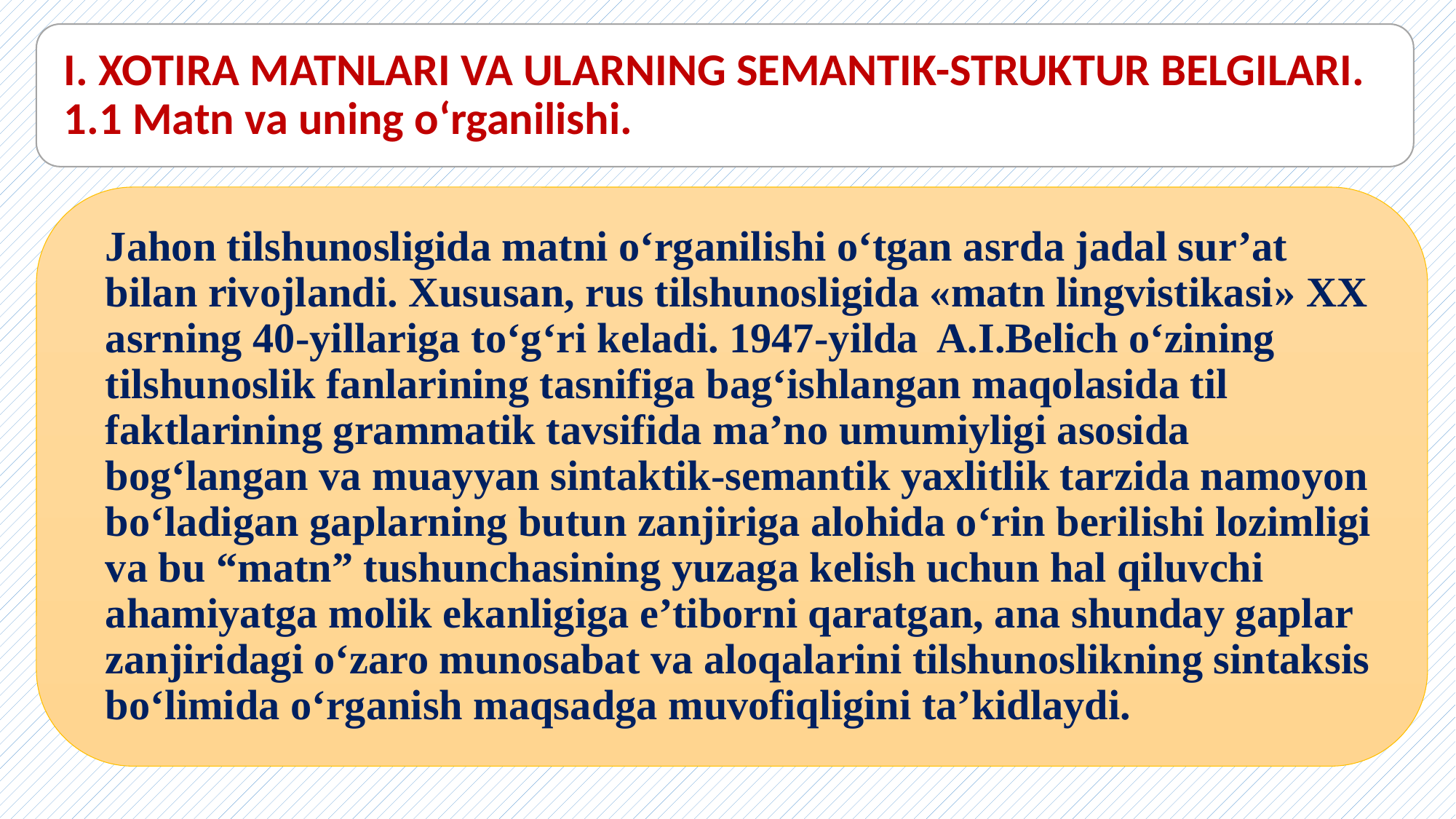

I. XOTIRA MATNLARI VA ULARNING SEMANTIK-STRUKTUR BELGILARI.
1.1 Matn va uning o‘rganilishi.
Jahon tilshunosligida matni o‘rganilishi o‘tgan asrda jadal sur’at bilan rivojlandi. Xususan, rus tilshunosligida «matn lingvistikasi» XX asrning 40-yillariga to‘g‘ri keladi. 1947-yilda  A.I.Belich o‘zining tilshunoslik fanlarining tasnifiga bag‘ishlangan maqolasida til faktlarining grammatik tavsifida ma’no umumiyligi asosida bog‘langan va muayyan sintaktik-semantik yaxlitlik tarzida namoyon bo‘ladigan gaplarning butun zanjiriga alohida o‘rin berilishi lozimligi va bu “matn” tushunchasining yuzaga kelish uchun hal qiluvchi ahamiyatga molik ekanligiga e’tiborni qaratgan, ana shunday gaplar zanjiridagi o‘zaro munosabat va aloqalarini tilshunoslikning sintaksis bo‘limida o‘rganish maqsadga muvofiqligini ta’kidlaydi.